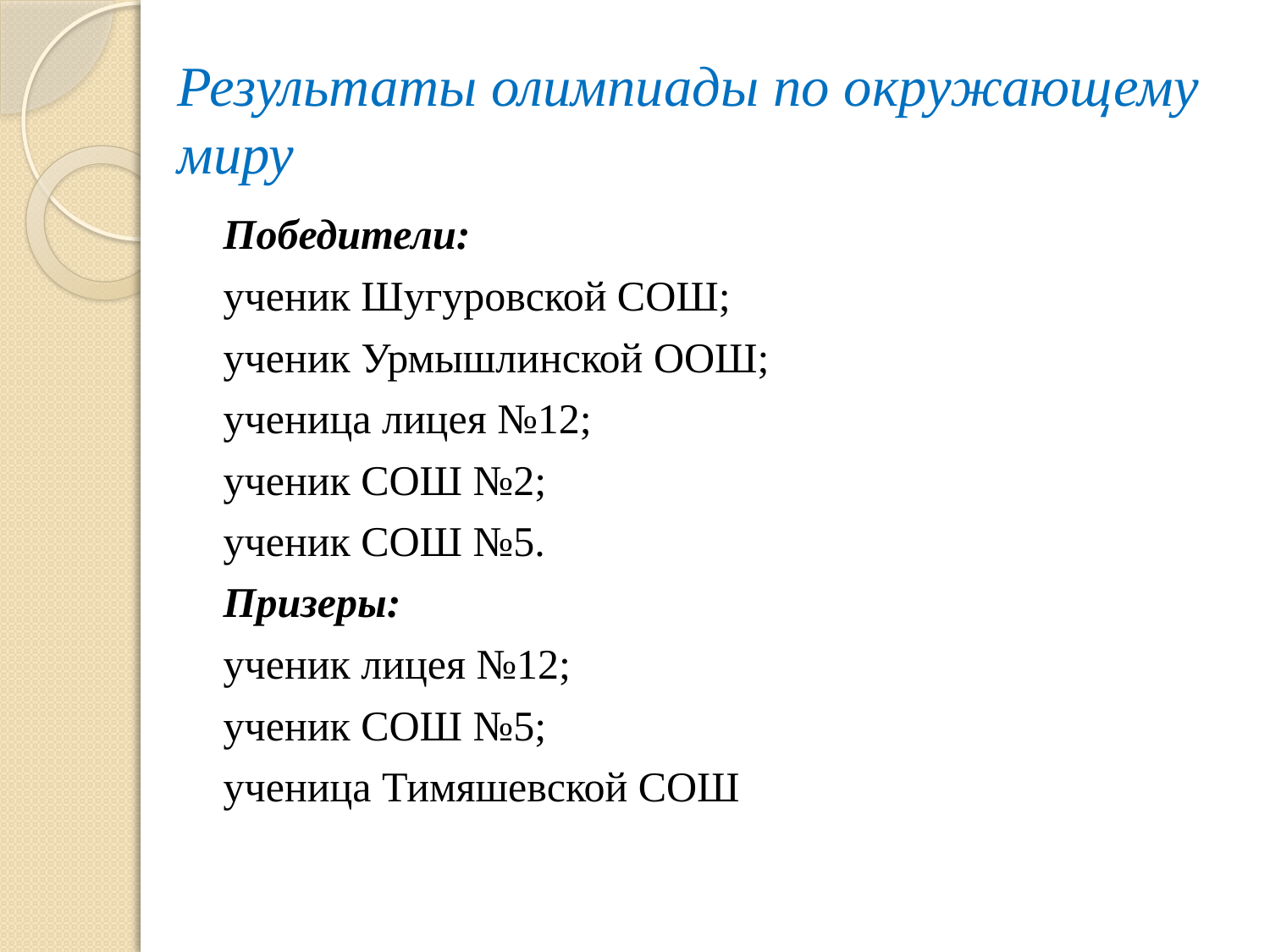

# Результаты олимпиады по окружающему миру
Победители:
ученик Шугуровской СОШ;
ученик Урмышлинской ООШ;
ученица лицея №12;
ученик СОШ №2;
ученик СОШ №5.
Призеры:
ученик лицея №12;
ученик СОШ №5;
ученица Тимяшевской СОШ